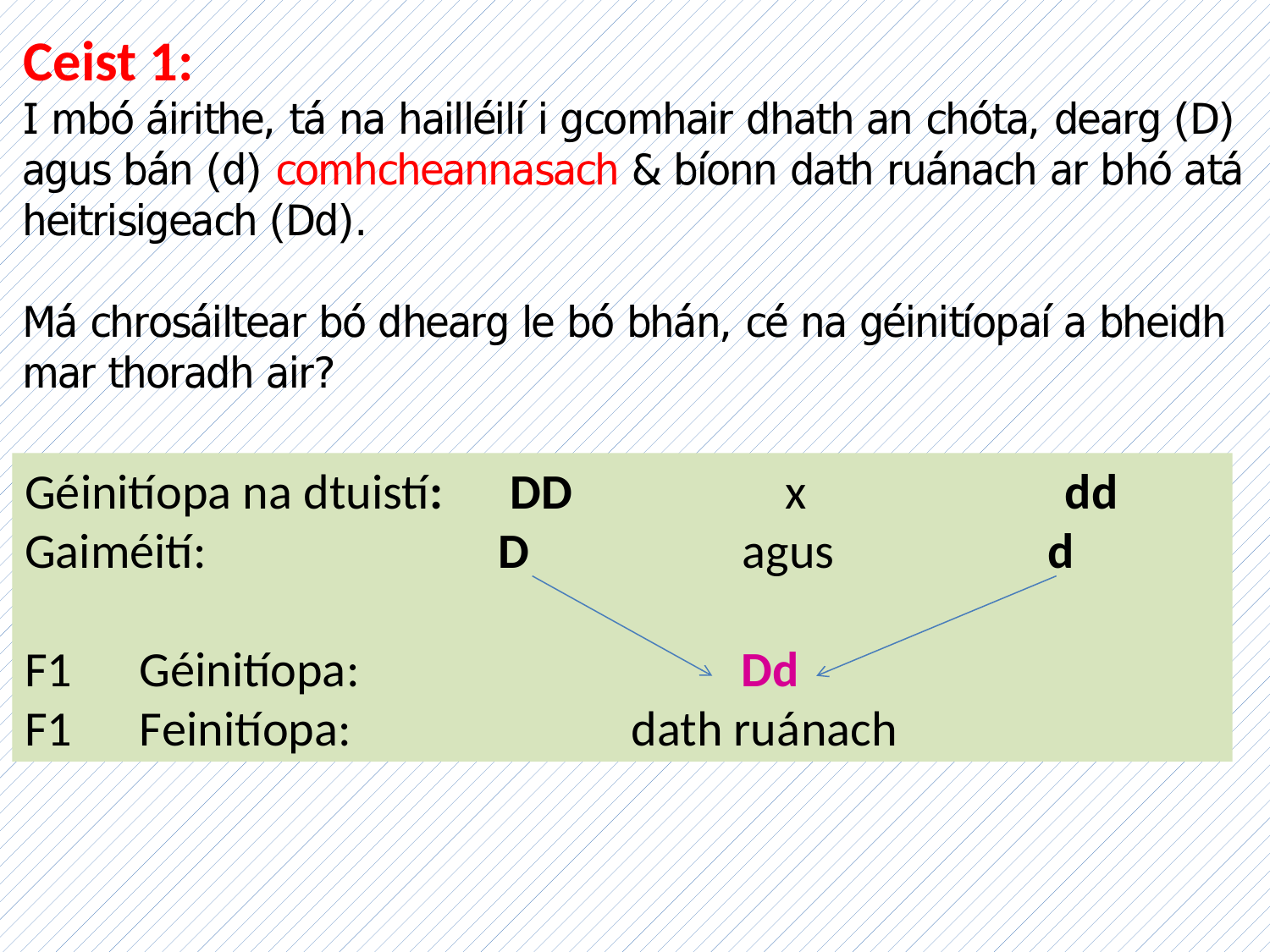

Ceist 1:
I mbó áirithe, tá na hailléilí i gcomhair dhath an chóta, dearg (D) agus bán (d) comhcheannasach & bíonn dath ruánach ar bhó atá heitrisigeach (Dd).

Má chrosáiltear bó dhearg le bó bhán, cé na géinitíopaí a bheidh mar thoradh air?

Géinitíopa na dtuistí:      DD                   x                       dd
Gaiméití:                          D                   agus                   d

F1      Géinitíopa:                                  Dd
F1      Feinitíopa:                         dath ruánach